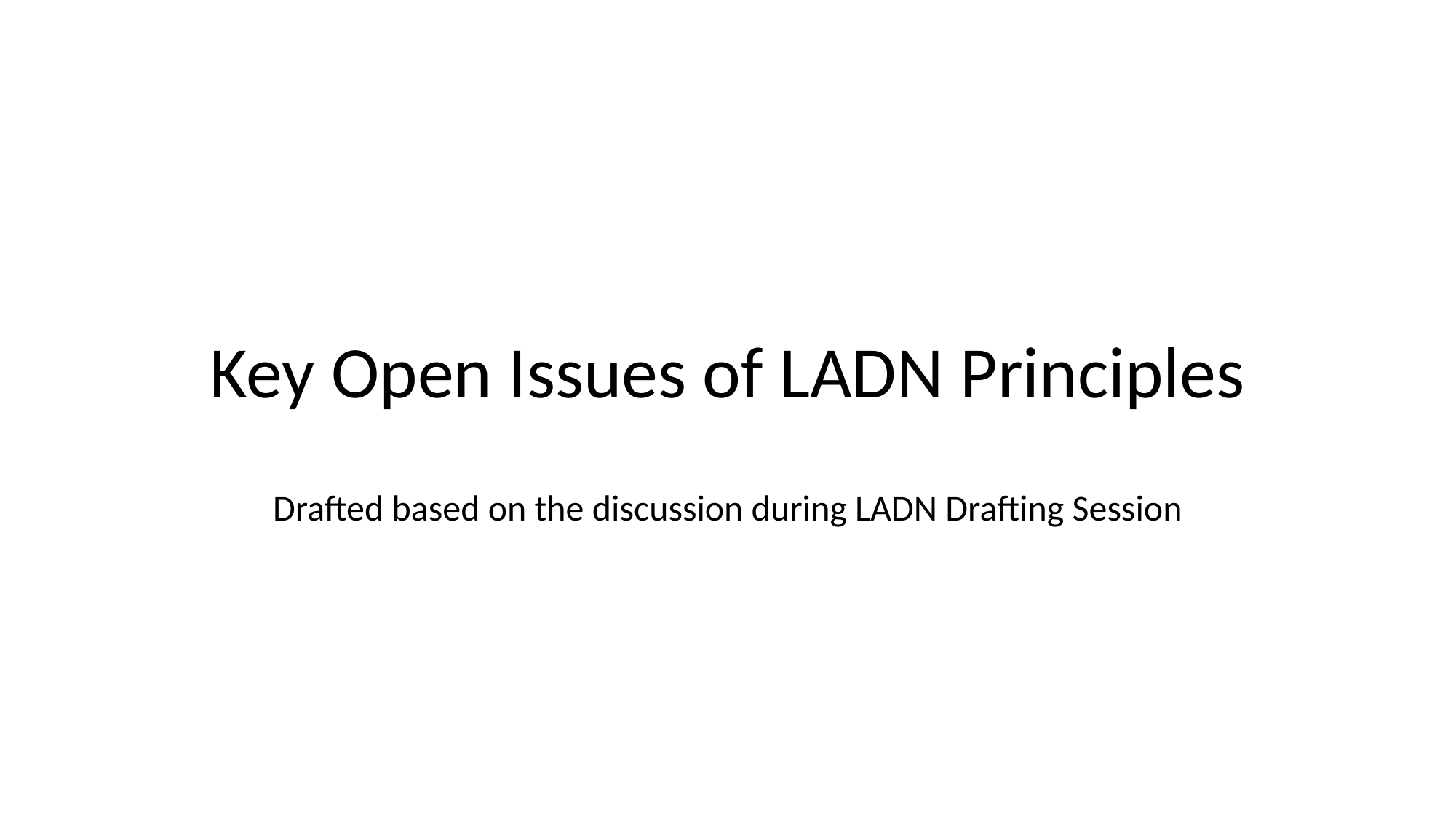

# Key Open Issues of LADN Principles
Drafted based on the discussion during LADN Drafting Session